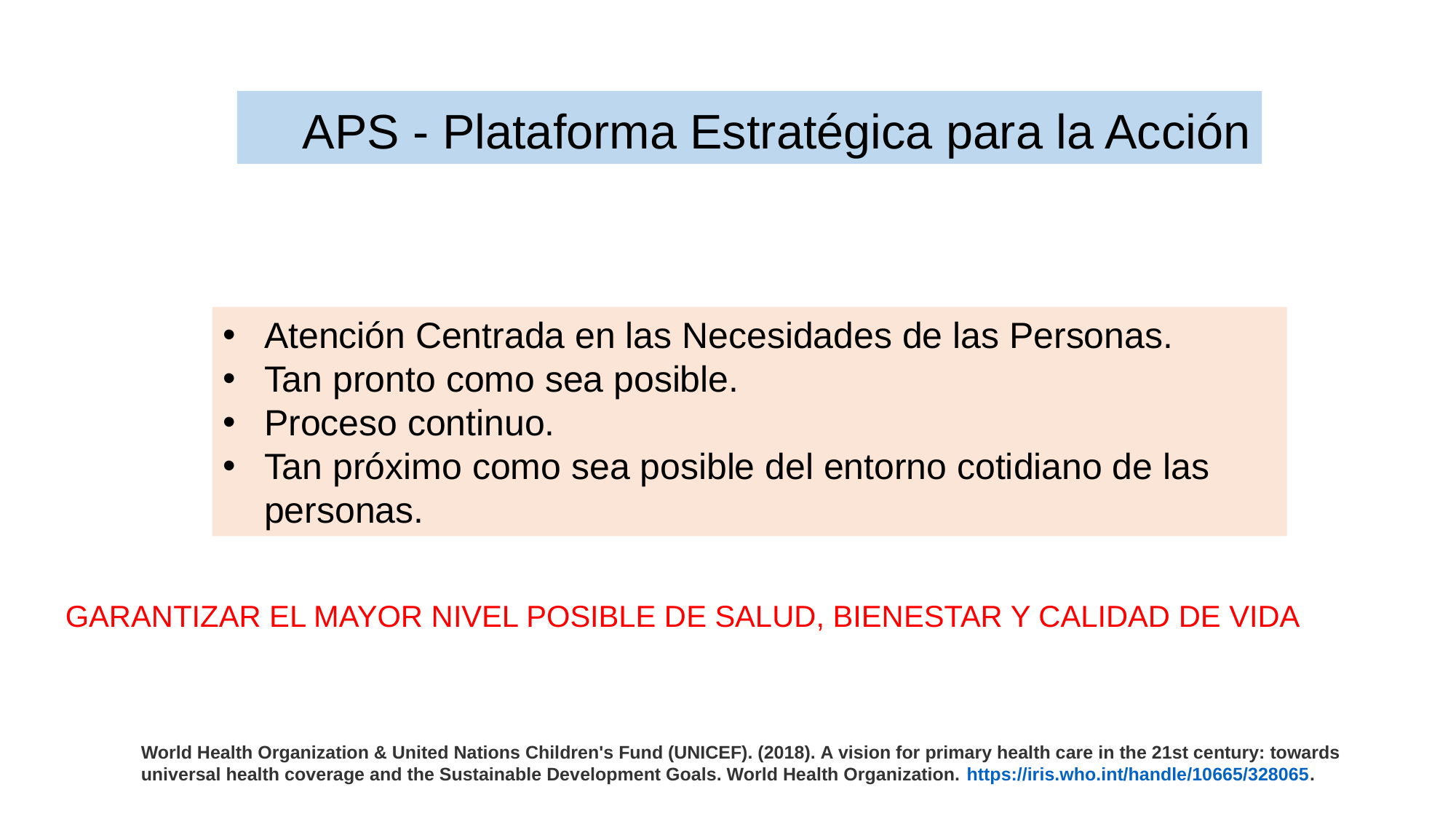

APS - Plataforma Estratégica para la Acción
Atención Centrada en las Necesidades de las Personas.
Tan pronto como sea posible.
Proceso continuo.
Tan próximo como sea posible del entorno cotidiano de las personas.
GARANTIZAR EL MAYOR NIVEL POSIBLE DE SALUD, BIENESTAR Y CALIDAD DE VIDA
World Health Organization & United Nations Children's Fund (‎UNICEF)‎. (‎2018)‎. A vision for primary health care in the 21st century: towards universal health coverage and the Sustainable Development Goals. World Health Organization. https://iris.who.int/handle/10665/328065.